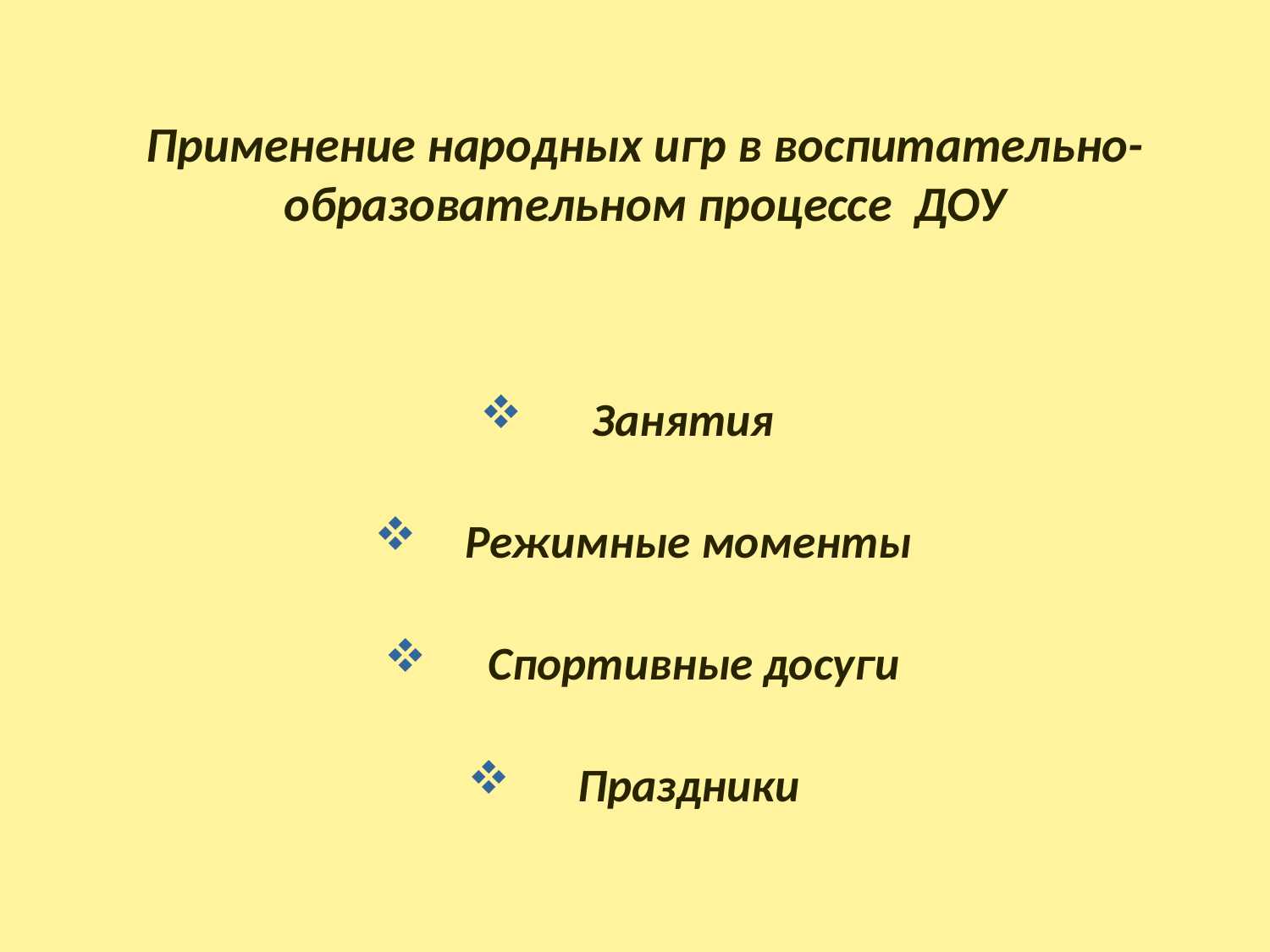

# Применение народных игр в воспитательно-образовательном процессе  ДОУ
Занятия
Режимные моменты
 Спортивные досуги
Праздники